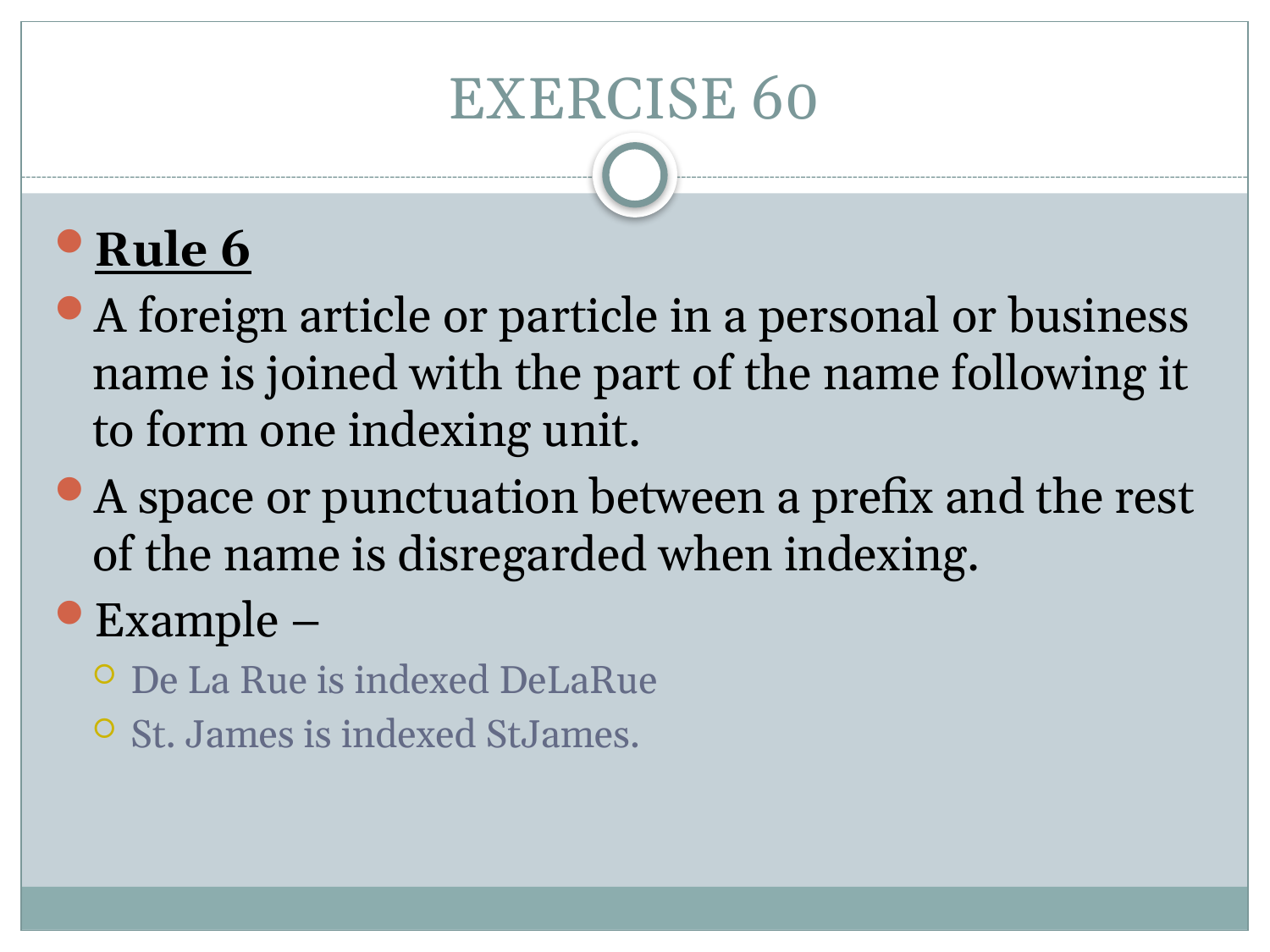

# EXERCISE 60
Rule 6
A foreign article or particle in a personal or business name is joined with the part of the name following it to form one indexing unit.
A space or punctuation between a prefix and the rest of the name is disregarded when indexing.
Example –
De La Rue is indexed DeLaRue
St. James is indexed StJames.